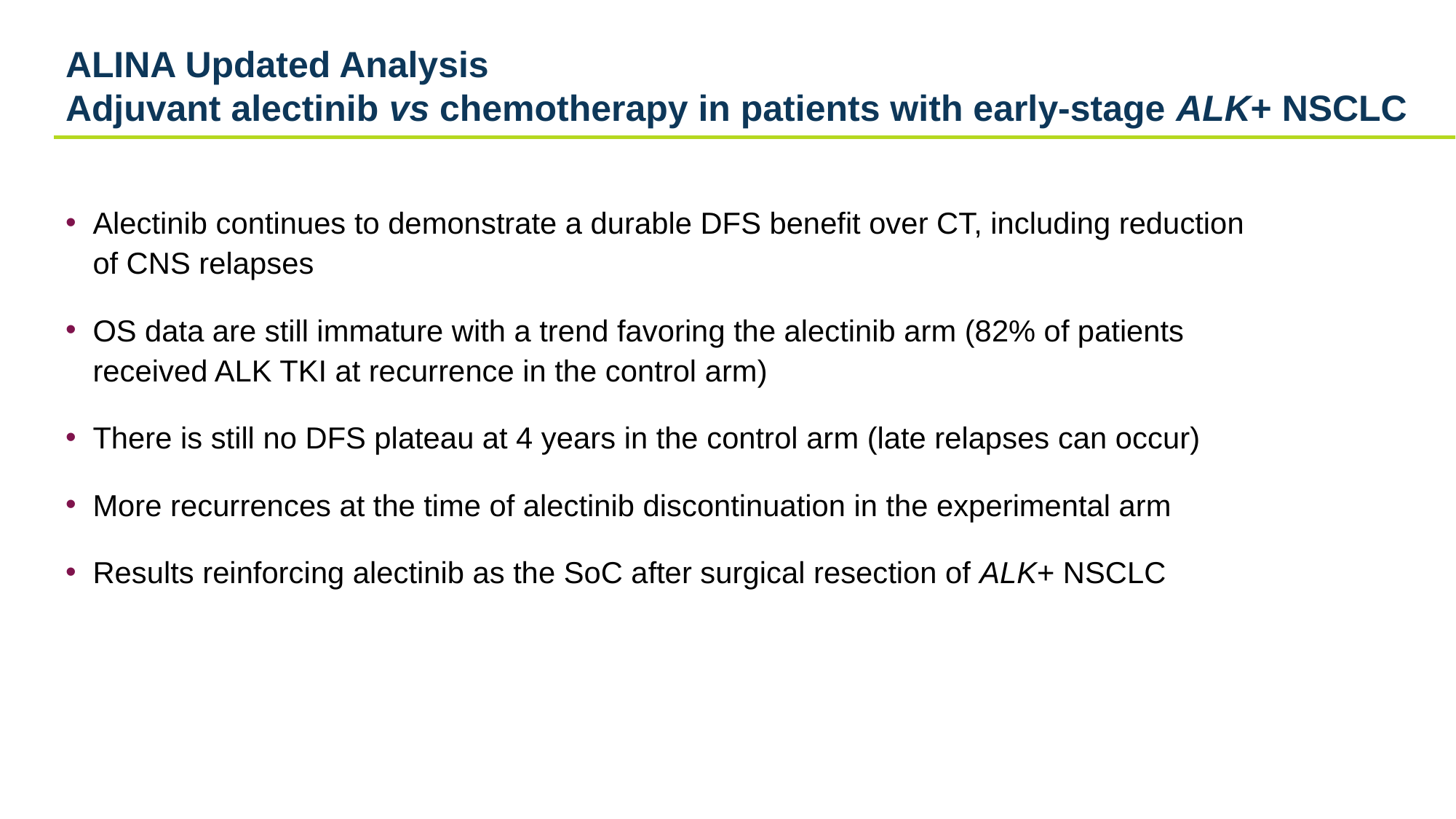

# ALINA Updated Analysis Adjuvant alectinib vs chemotherapy in patients with early-stage ALK+ NSCLC
Alectinib continues to demonstrate a durable DFS benefit over CT, including reduction of CNS relapses
OS data are still immature with a trend favoring the alectinib arm (82% of patients received ALK TKI at recurrence in the control arm)
There is still no DFS plateau at 4 years in the control arm (late relapses can occur)
More recurrences at the time of alectinib discontinuation in the experimental arm
Results reinforcing alectinib as the SoC after surgical resection of ALK+ NSCLC